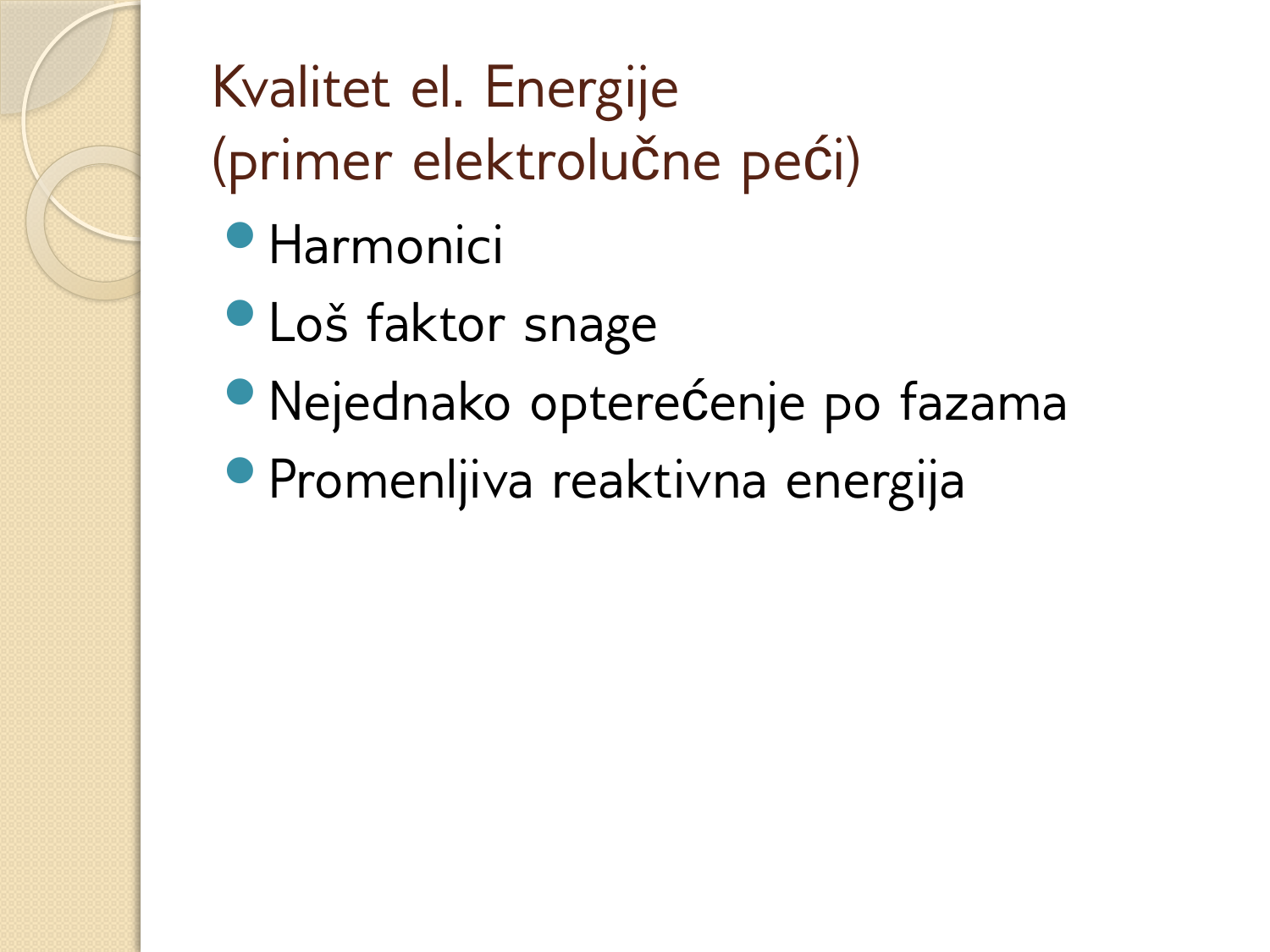

# Kvalitet el. Energije (primer elektrolučne peći)
Harmonici
Loš faktor snage
Nejednako opterećenje po fazama
Promenljiva reaktivna energija